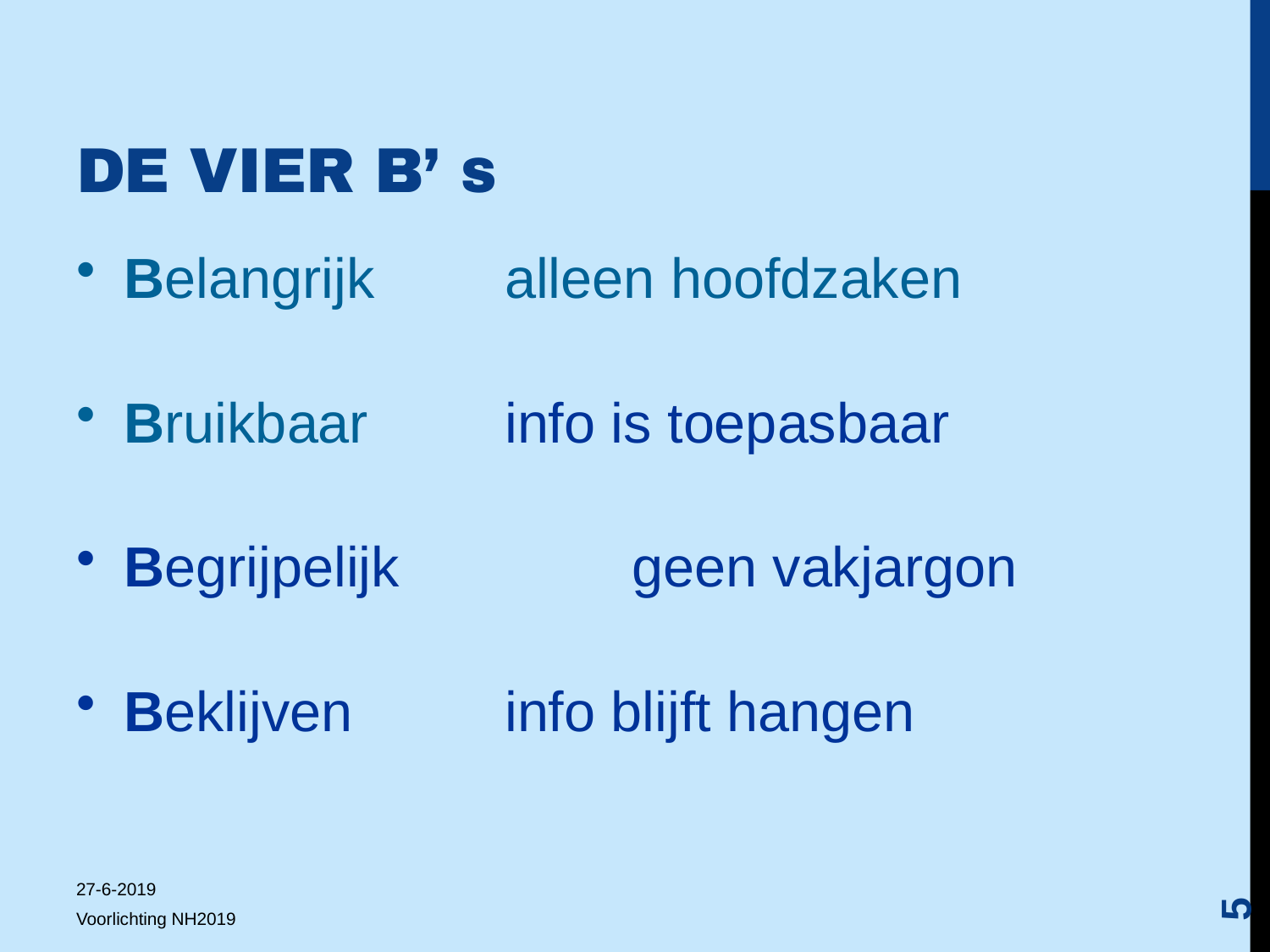

# De vier B’ S
Belangrijk		alleen hoofdzaken

Bruikbaar		info is toepasbaar

Begrijpelijk		geen vakjargon

Beklijven		info blijft hangen

5
27-6-2019
Voorlichting NH2019